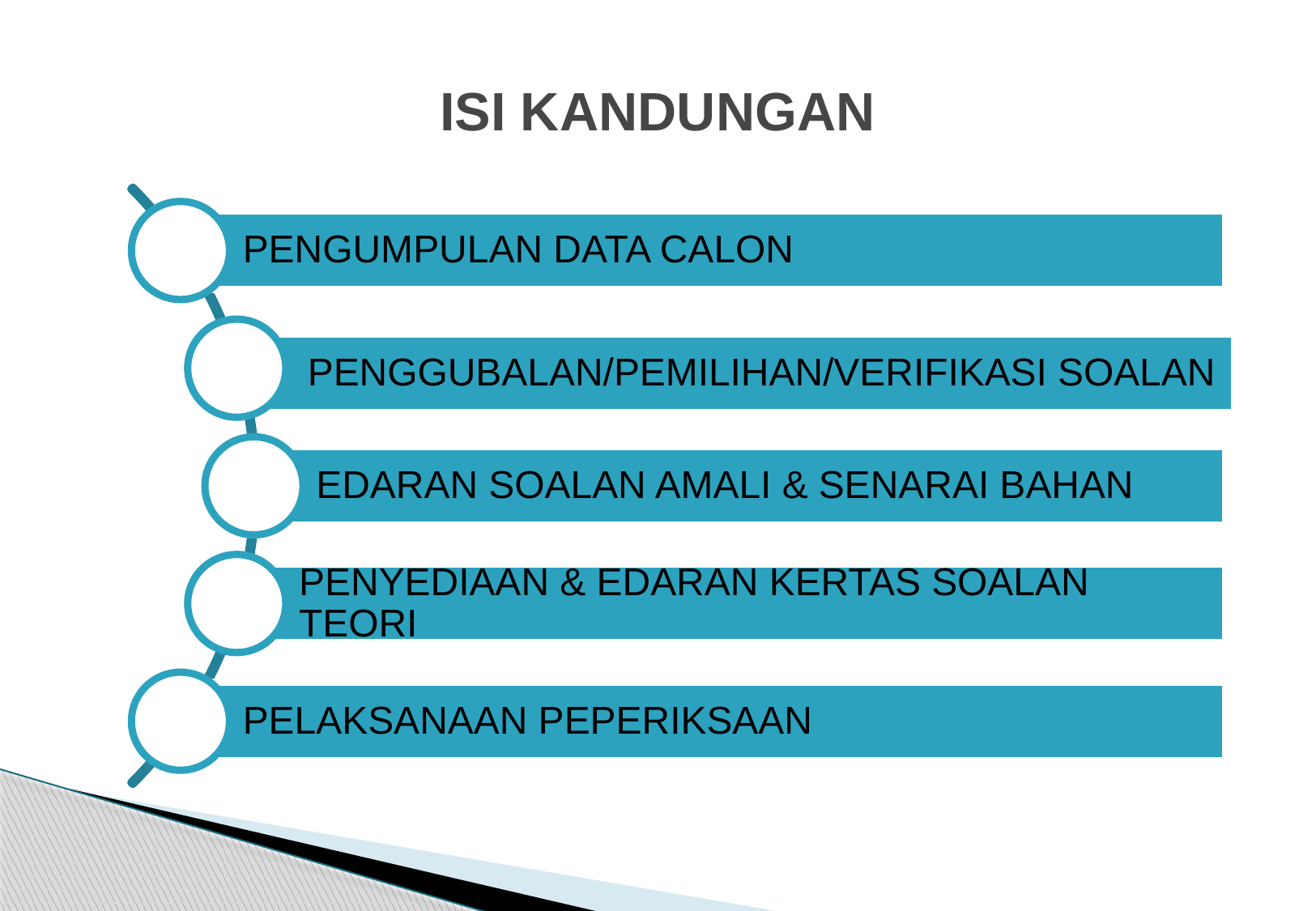

# ISI KANDUNGAN
PENGUMPULAN DATA CALON
PENGGUBALAN/PEMILIHAN/VERIFIKASI SOALAN
EDARAN SOALAN AMALI & SENARAI BAHAN
PENYEDIAAN & EDARAN KERTAS SOALAN TEORI
PELAKSANAAN PEPERIKSAAN